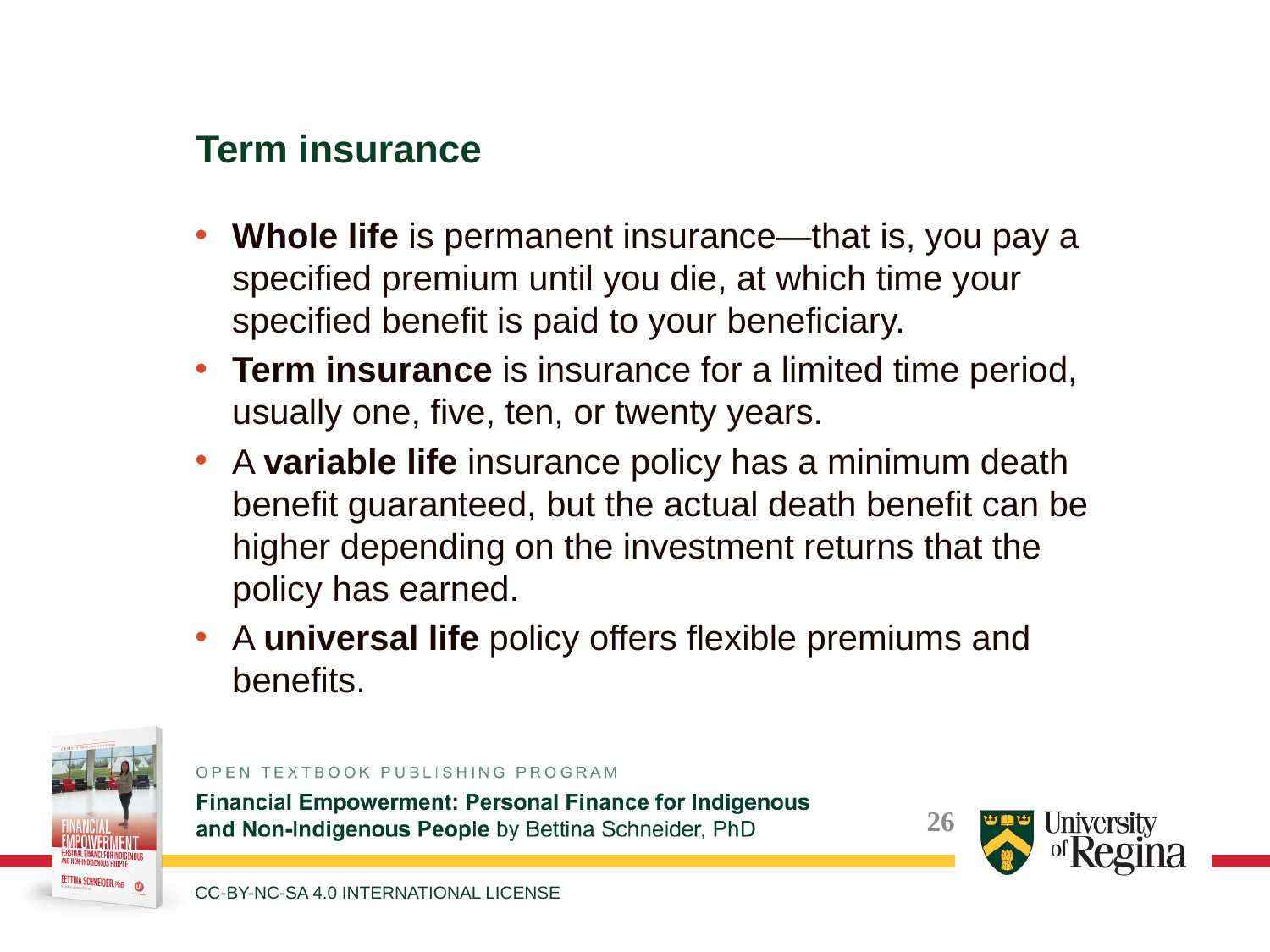

Term insurance
Whole life is permanent insurance—that is, you pay a specified premium until you die, at which time your specified benefit is paid to your beneficiary.
Term insurance is insurance for a limited time period, usually one, five, ten, or twenty years.
A variable life insurance policy has a minimum death benefit guaranteed, but the actual death benefit can be higher depending on the investment returns that the policy has earned.
A universal life policy offers flexible premiums and benefits.
CC-BY-NC-SA 4.0 INTERNATIONAL LICENSE